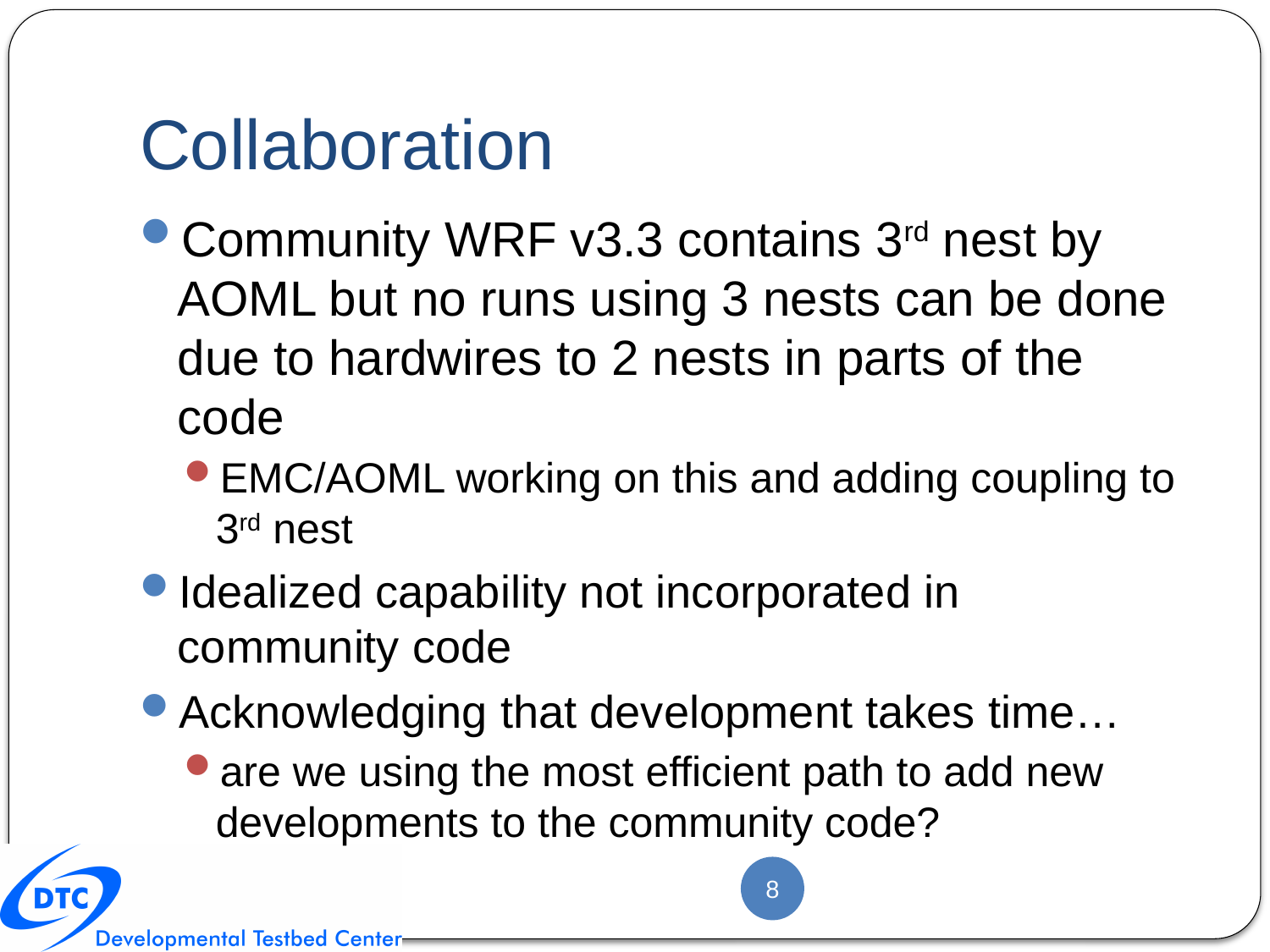

# Collaboration
Community WRF v3.3 contains 3rd nest by AOML but no runs using 3 nests can be done due to hardwires to 2 nests in parts of the code
EMC/AOML working on this and adding coupling to 3rd nest
Idealized capability not incorporated in community code
Acknowledging that development takes time…
are we using the most efficient path to add new developments to the community code?

8